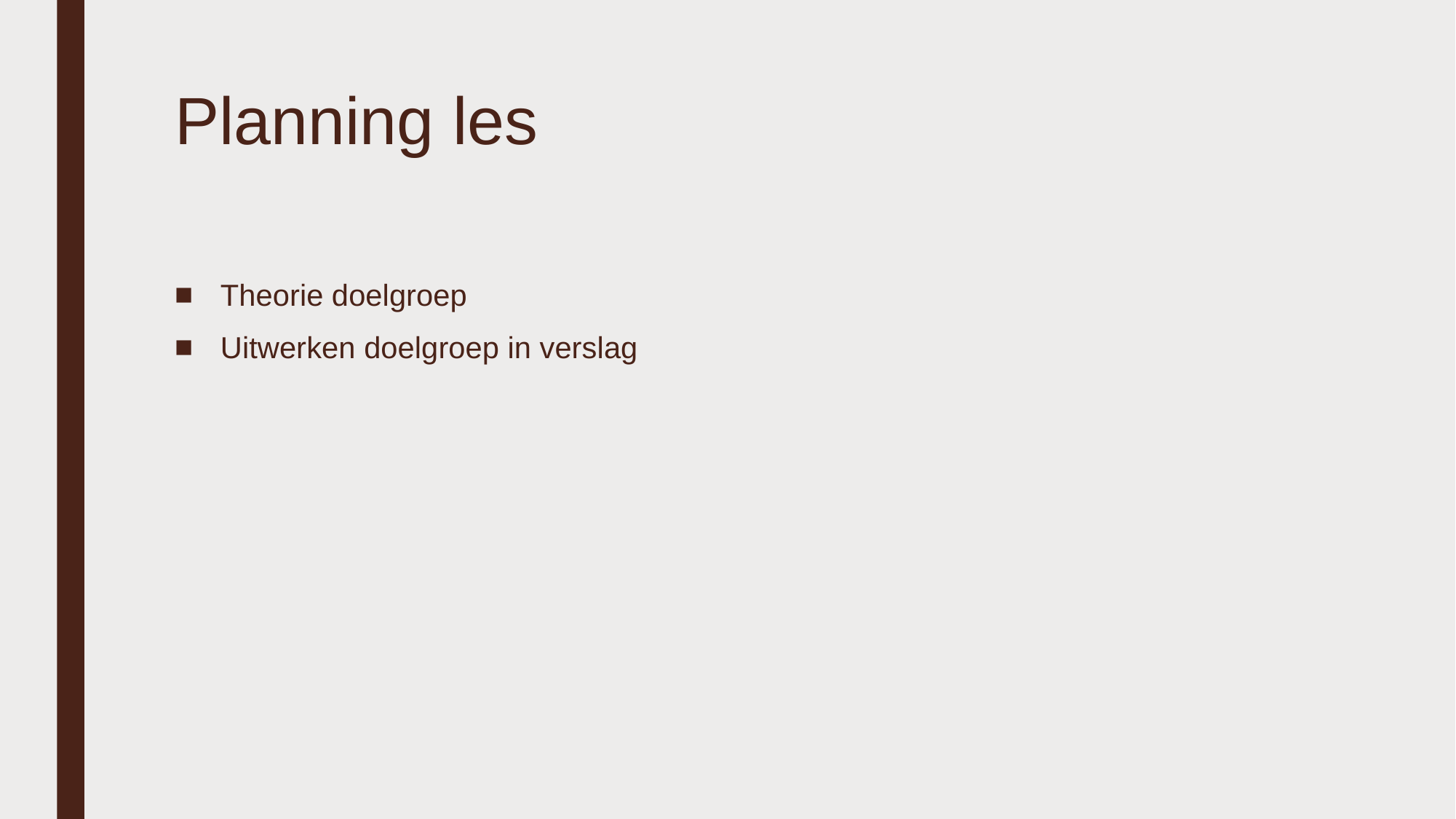

# Planning les
Theorie doelgroep
Uitwerken doelgroep in verslag